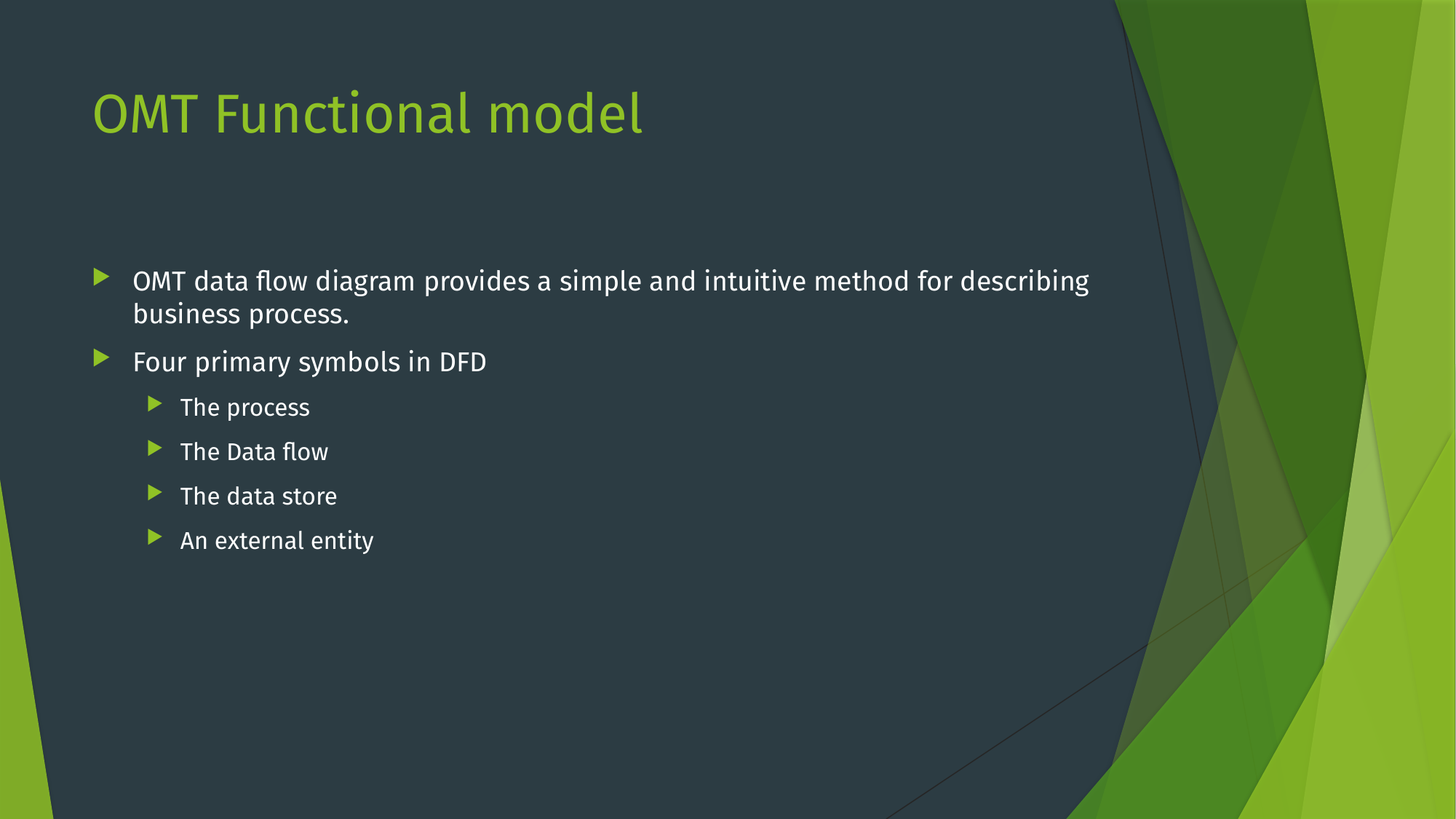

# OMT Functional model
OMT data flow diagram provides a simple and intuitive method for describing business process.
Four primary symbols in DFD
The process
The Data flow
The data store
An external entity